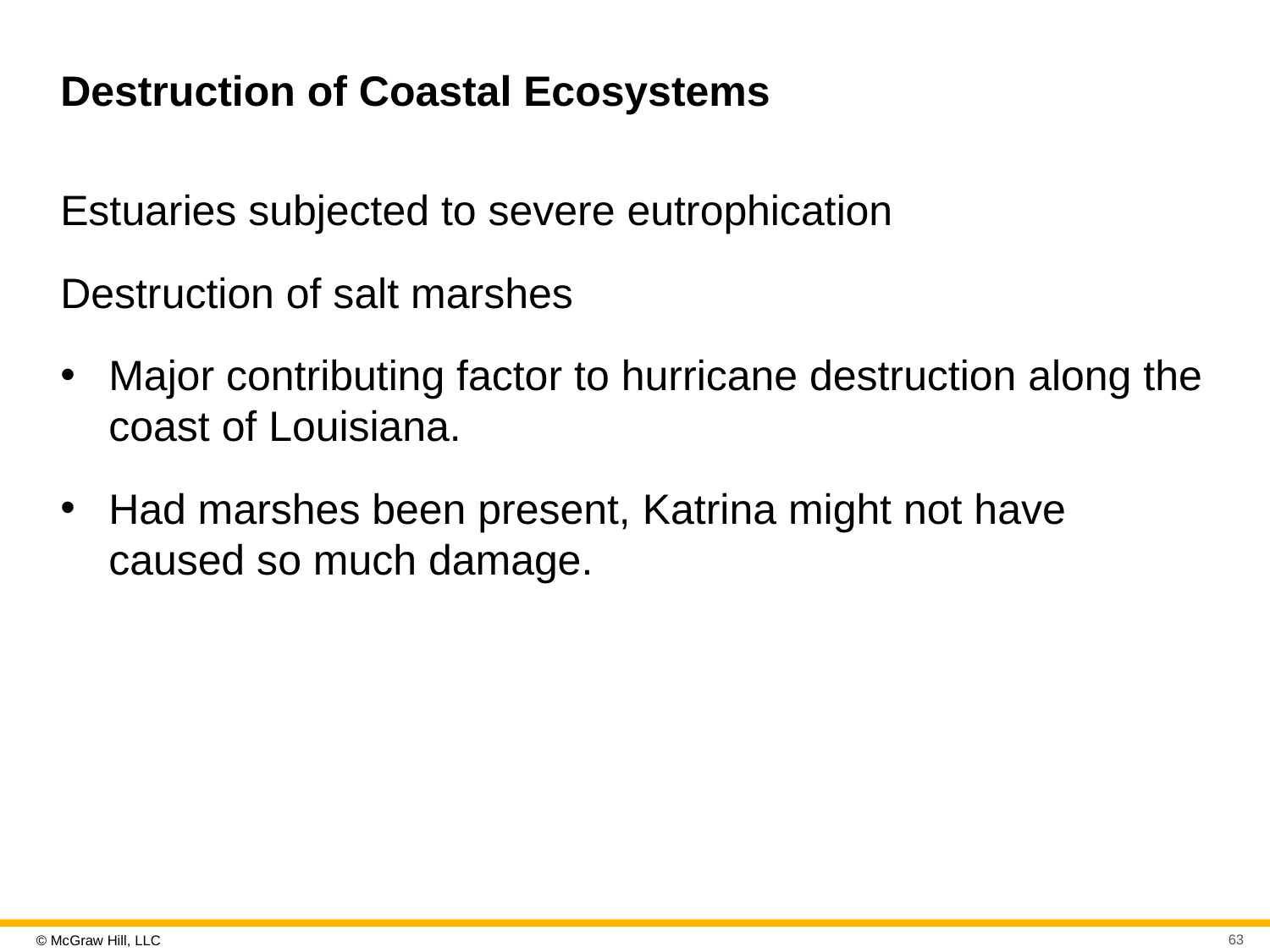

# Destruction of Coastal Ecosystems
Estuaries subjected to severe eutrophication
Destruction of salt marshes
Major contributing factor to hurricane destruction along the coast of Louisiana.
Had marshes been present, Katrina might not have caused so much damage.
63